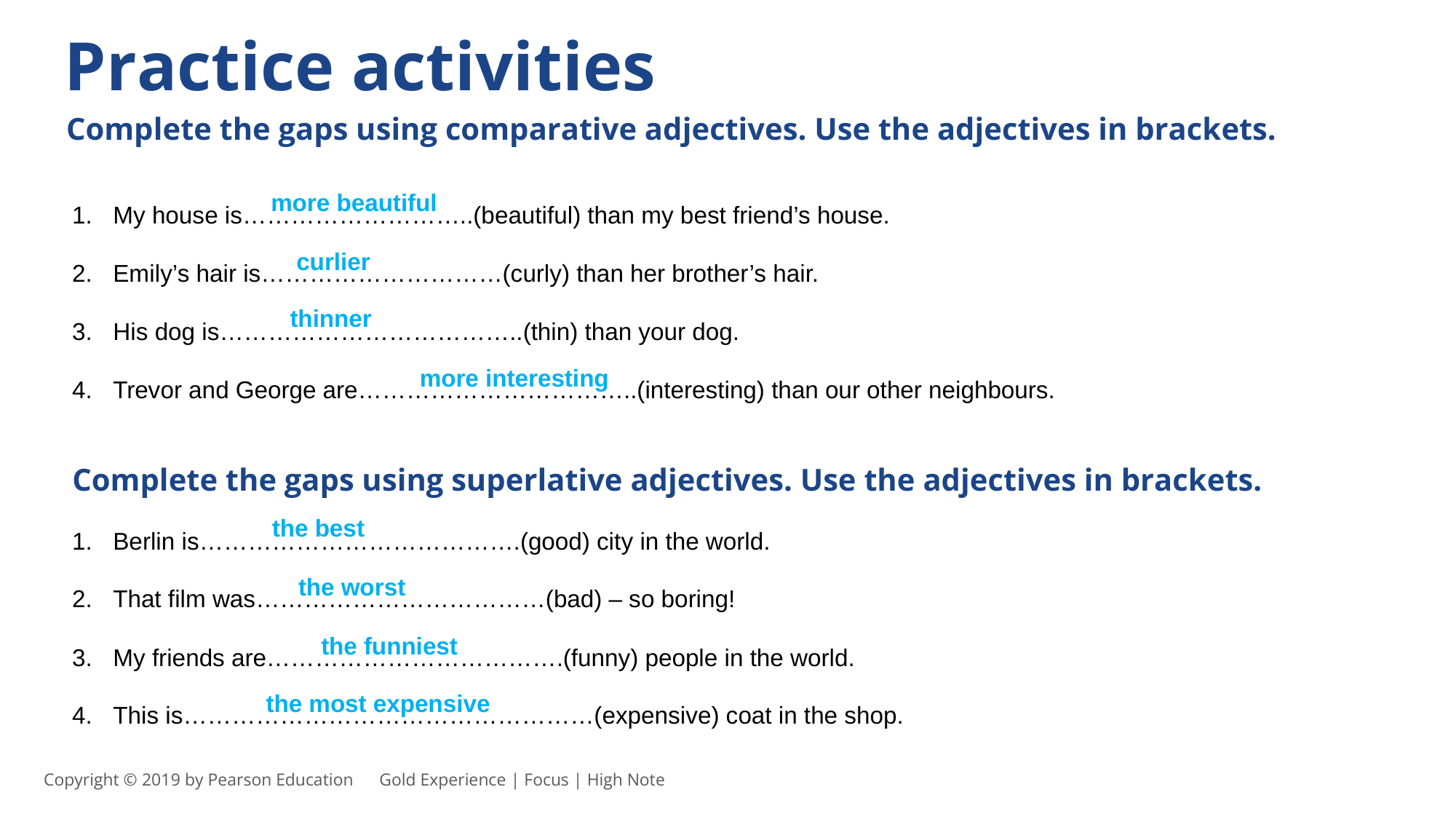

Practice activities
Complete the gaps using comparative adjectives. Use the adjectives in brackets.

My house is………………………..(beautiful) than my best friend’s house.

Emily’s hair is…………………………(curly) than her brother’s hair.

His dog is………………………………..(thin) than your dog.

Trevor and George are……………………………..(interesting) than our other neighbours.

more beautiful
curlier
thinner
more interesting
Complete the gaps using superlative adjectives. Use the adjectives in brackets.

Berlin is………………………………….(good) city in the world.

That film was………………………………(bad) – so boring!

My friends are……………………………….(funny) people in the world.

This is……………………………………………(expensive) coat in the shop.

the best
the worst

the funniest
the most expensive
Copyright © 2019 by Pearson Education      Gold Experience | Focus | High Note